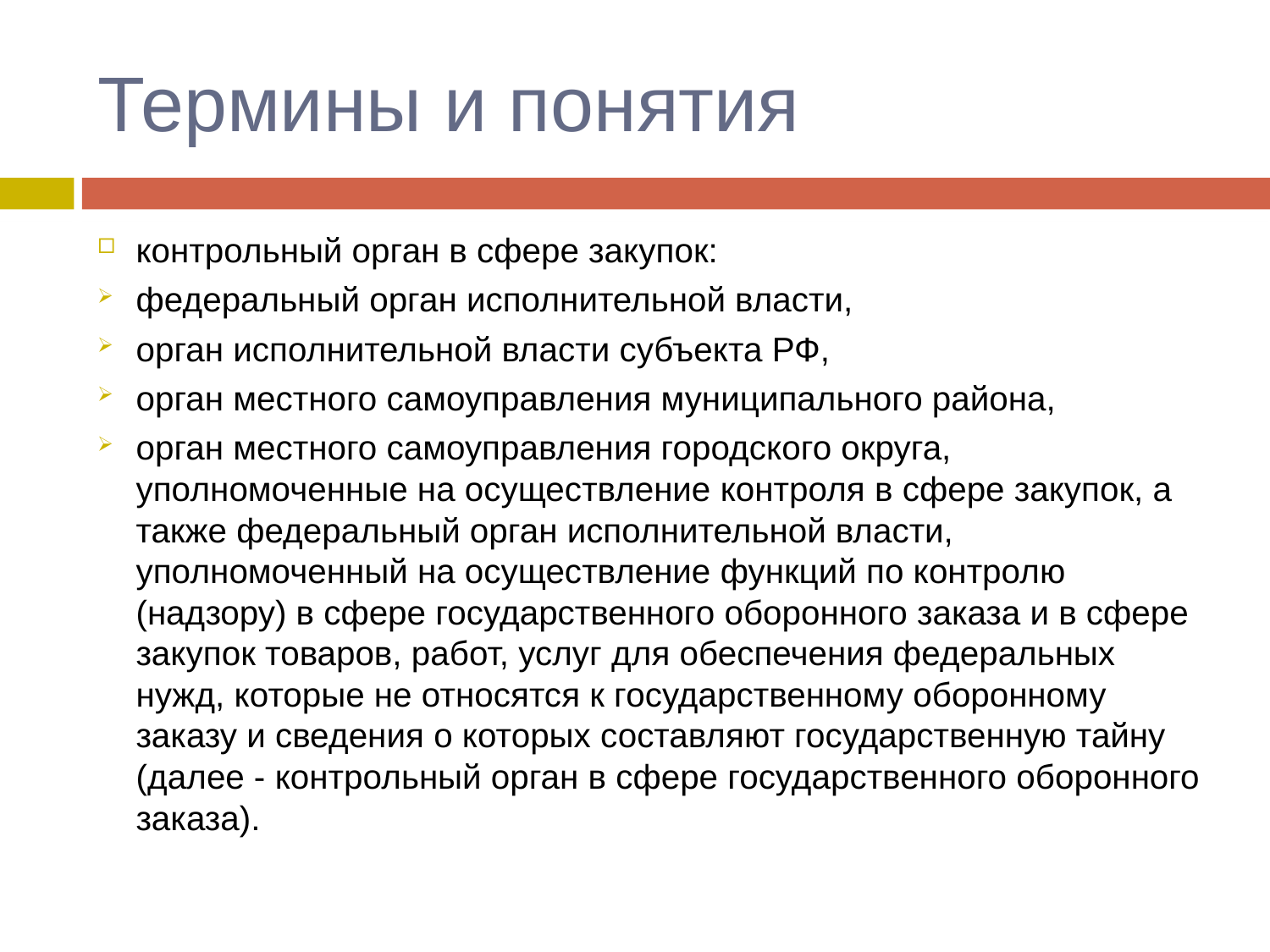

# Термины и понятия
контрольный орган в сфере закупок:
федеральный орган исполнительной власти,
орган исполнительной власти субъекта РФ,
орган местного самоуправления муниципального района,
орган местного самоуправления городского округа, уполномоченные на осуществление контроля в сфере закупок, а также федеральный орган исполнительной власти, уполномоченный на осуществление функций по контролю (надзору) в сфере государственного оборонного заказа и в сфере закупок товаров, работ, услуг для обеспечения федеральных нужд, которые не относятся к государственному оборонному заказу и сведения о которых составляют государственную тайну (далее - контрольный орган в сфере государственного оборонного заказа).